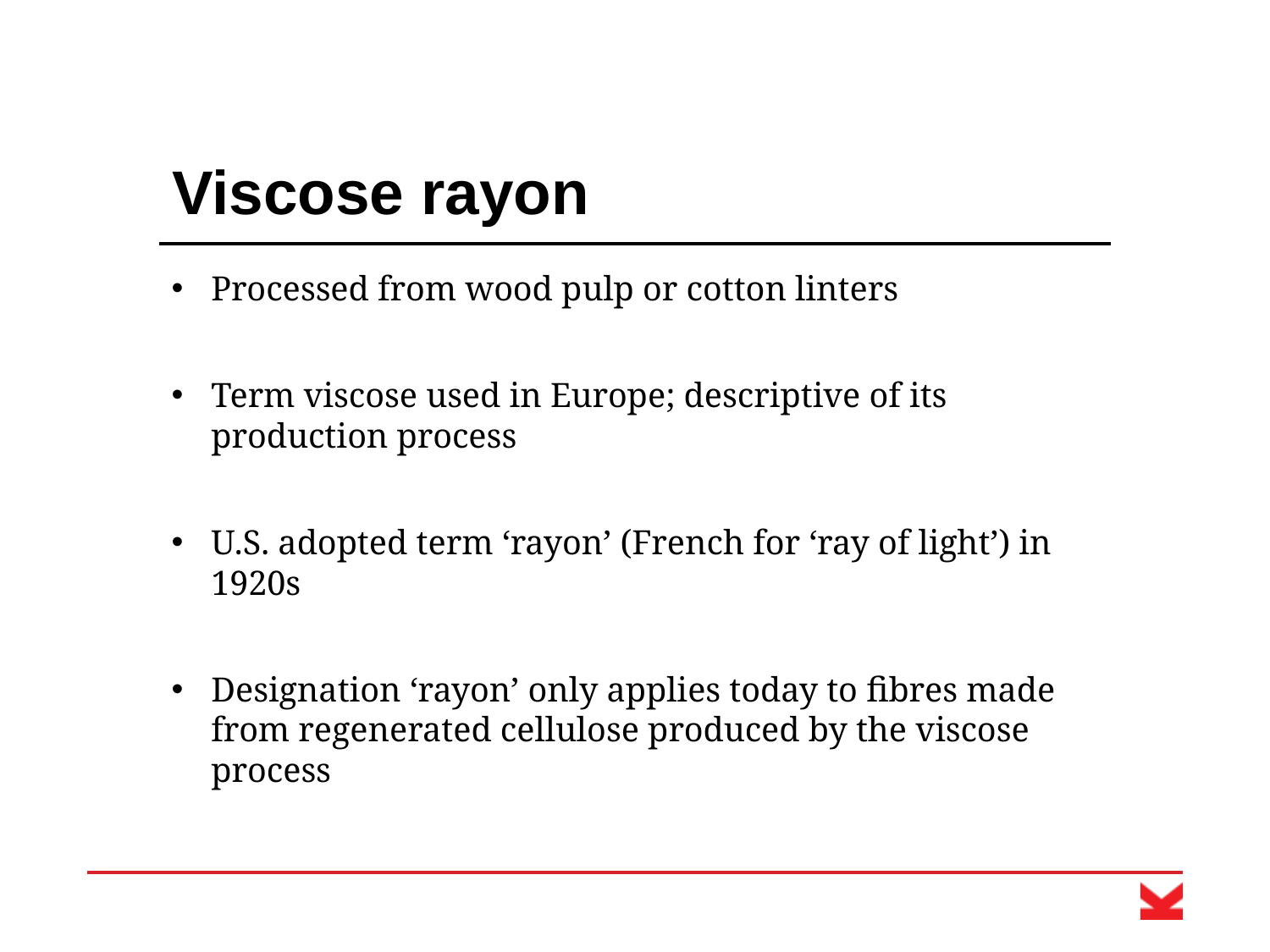

# Viscose rayon
Processed from wood pulp or cotton linters

Term viscose used in Europe; descriptive of its production process

U.S. adopted term ‘rayon’ (French for ‘ray of light’) in 1920s

Designation ‘rayon’ only applies today to fibres made from regenerated cellulose produced by the viscose process